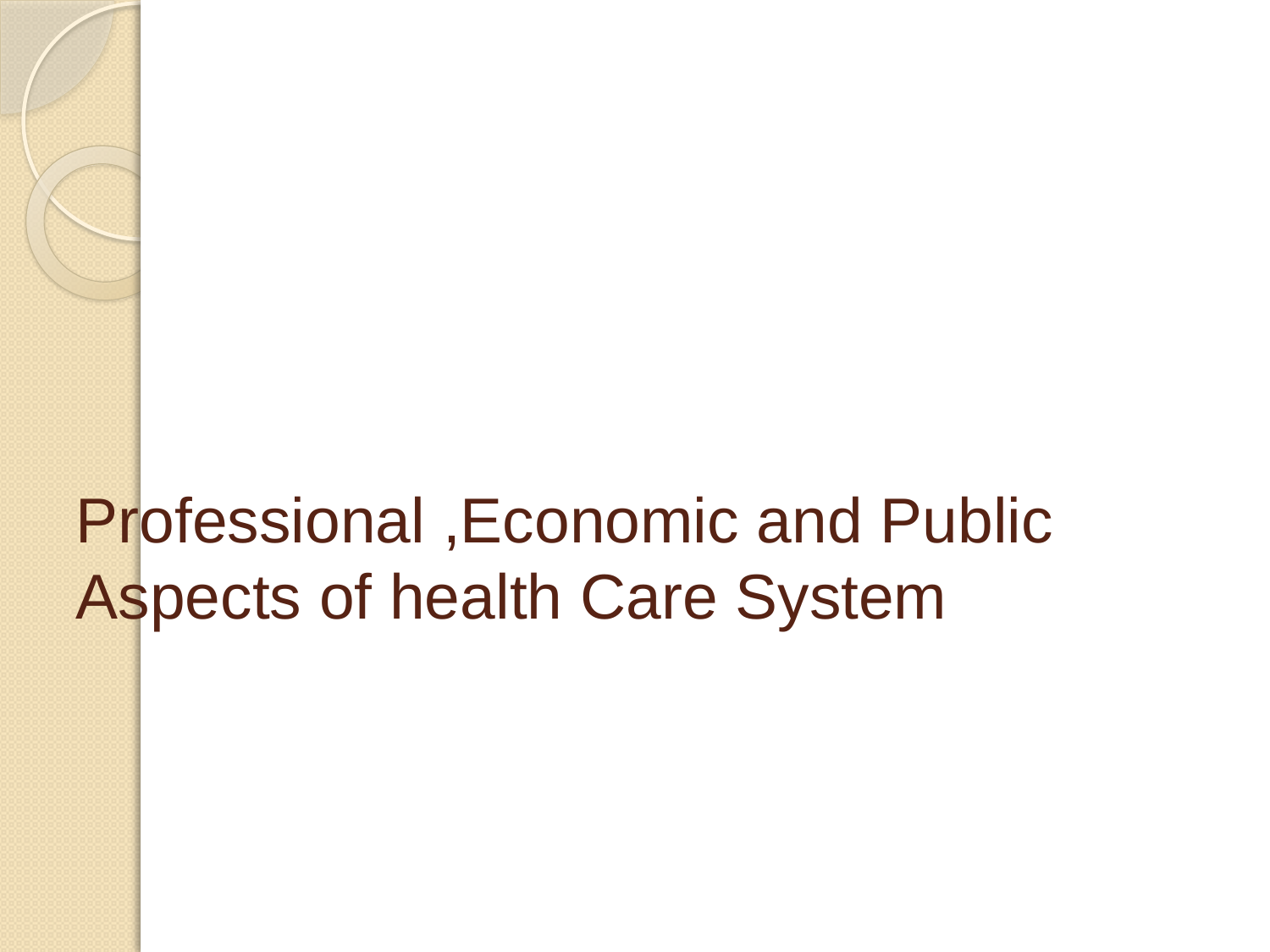

# Professional ,Economic and Public Aspects of health Care System